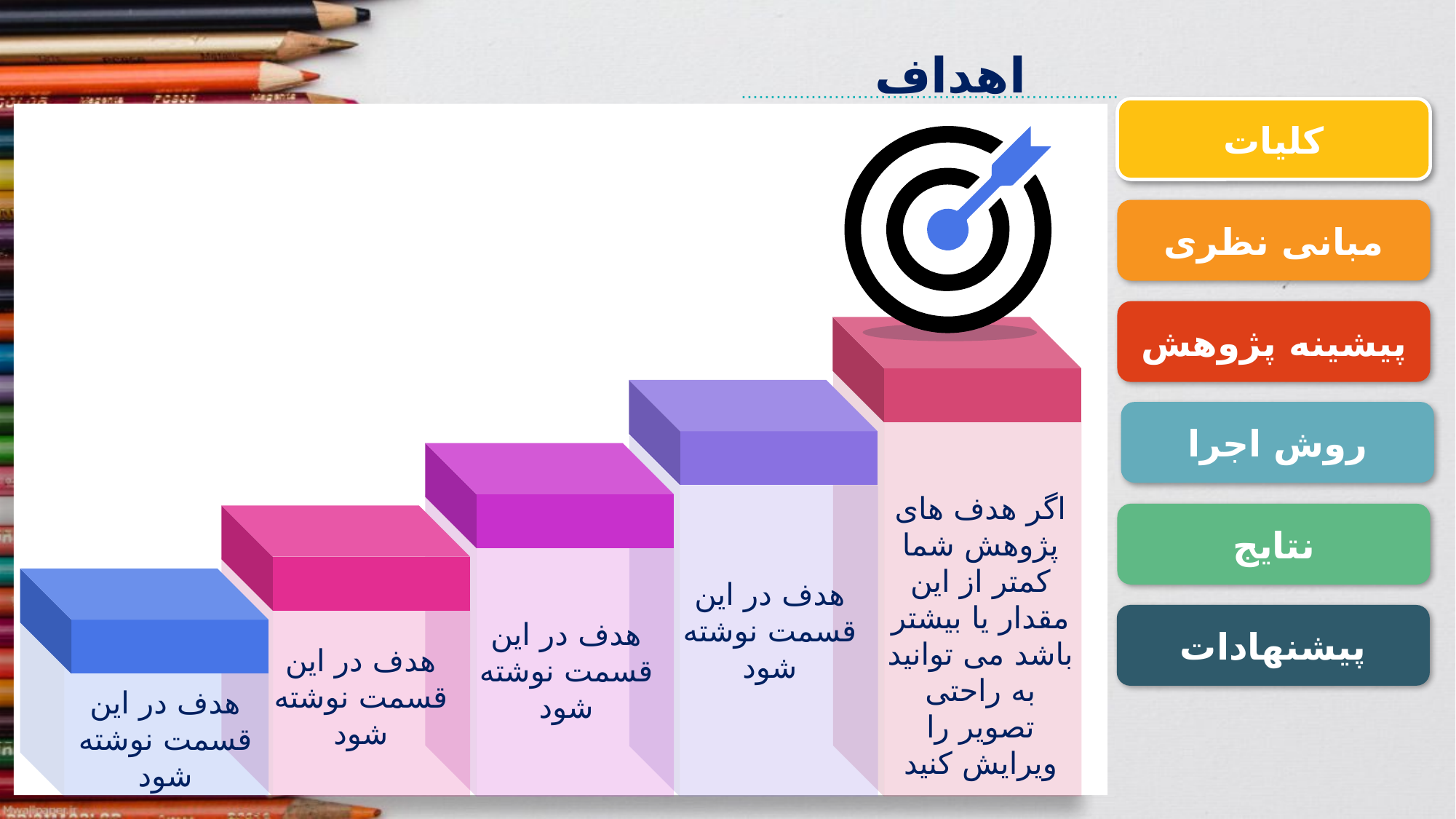

اهداف
.................................................................
مقدمه

کلیات

مبانی نظری

پیشینه پژوهش

روش اجرا

اگر هدف های پژوهش شما کمتر از این مقدار یا بیشتر باشد می توانید به راحتی تصویر را ویرایش کنید

نتایج

هدف در این قسمت نوشته شود

هدف در این قسمت نوشته شود

پیشنهادات

هدف در این قسمت نوشته شود
هدف در این قسمت نوشته شود